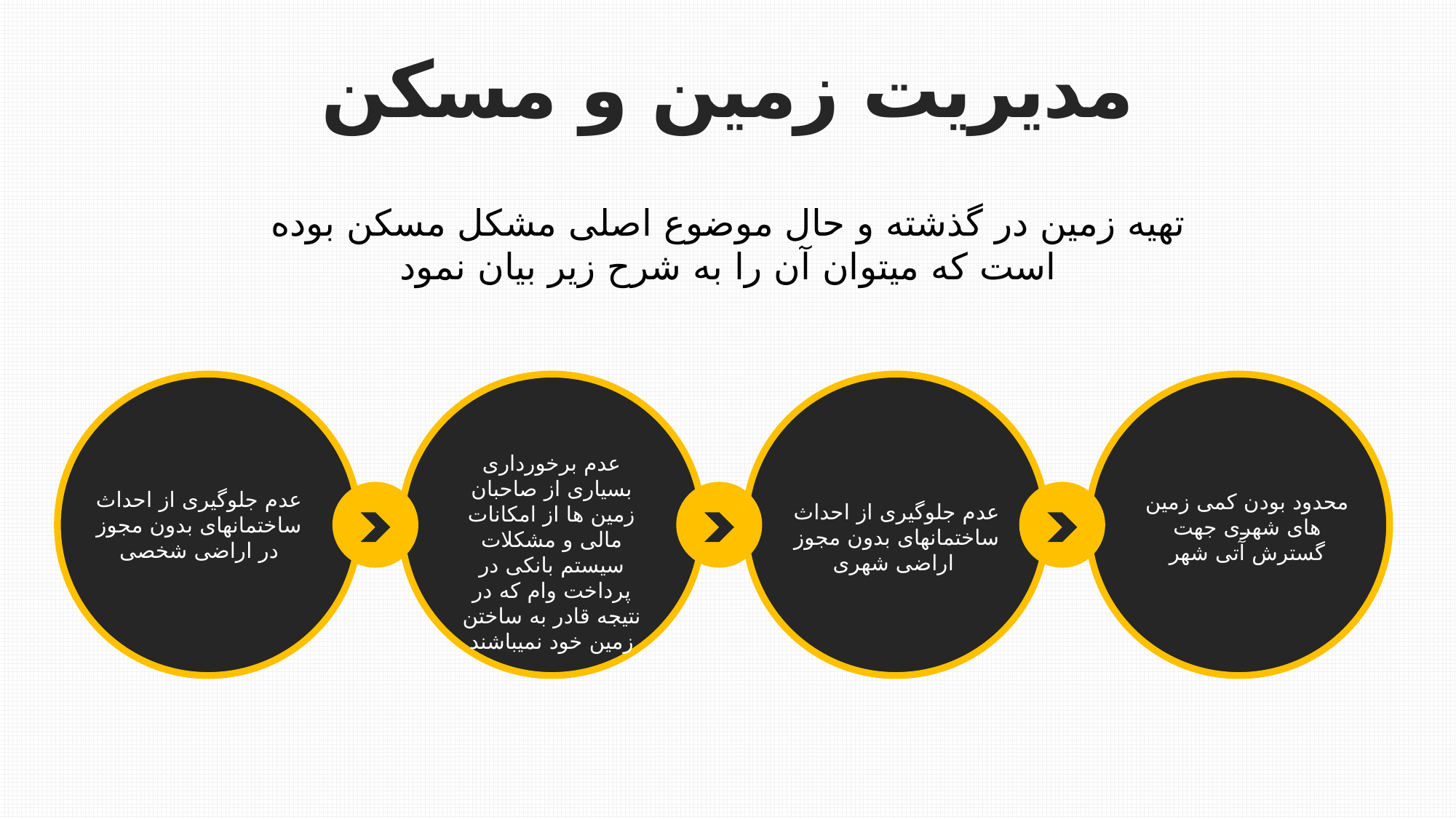

مدیریت زمین و مسکن
تهیه زمین در گذشته و حال موضوع اصلی مشکل مسکن بوده است که میتوان آن را به شرح زیر بیان نمود

عدم برخورداری بسیاری از صاحبان زمین ها از امکانات مالی و مشکلات سیستم بانکی در پرداخت وام که در نتیجه قادر به ساختن زمین خود نمیباشند
عدم جلوگیری از احداث ساختمانهای بدون مجوز در اراضی شخصی

محدود بودن کمی زمین های شهری جهت گسترش آتی شهر
عدم جلوگیری از احداث ساختمانهای بدون مجوز  اراضی شهری